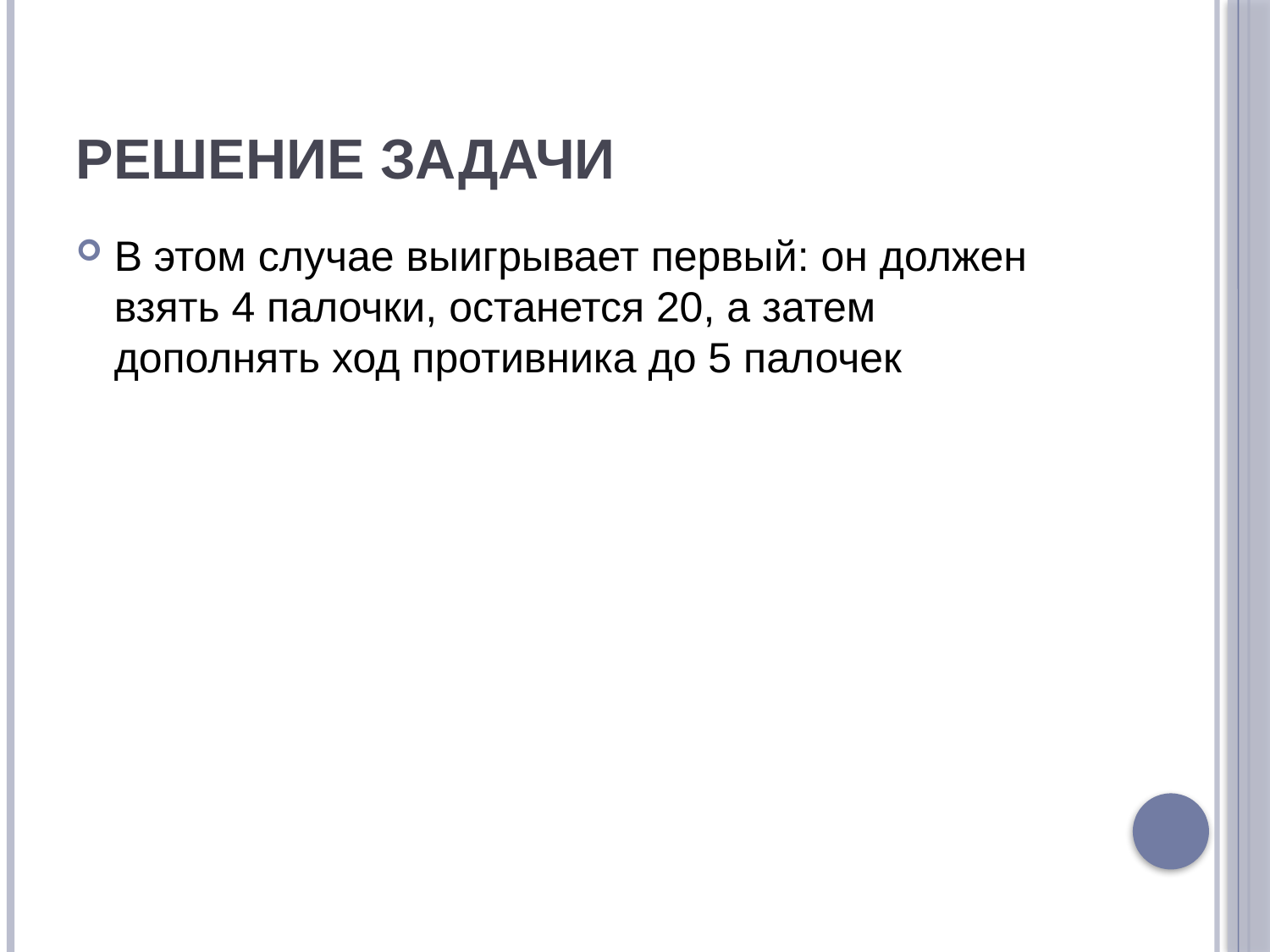

# Решение задачи
В этом случае выигрывает первый: он должен взять 4 палочки, останется 20, а затем дополнять ход противника до 5 палочек